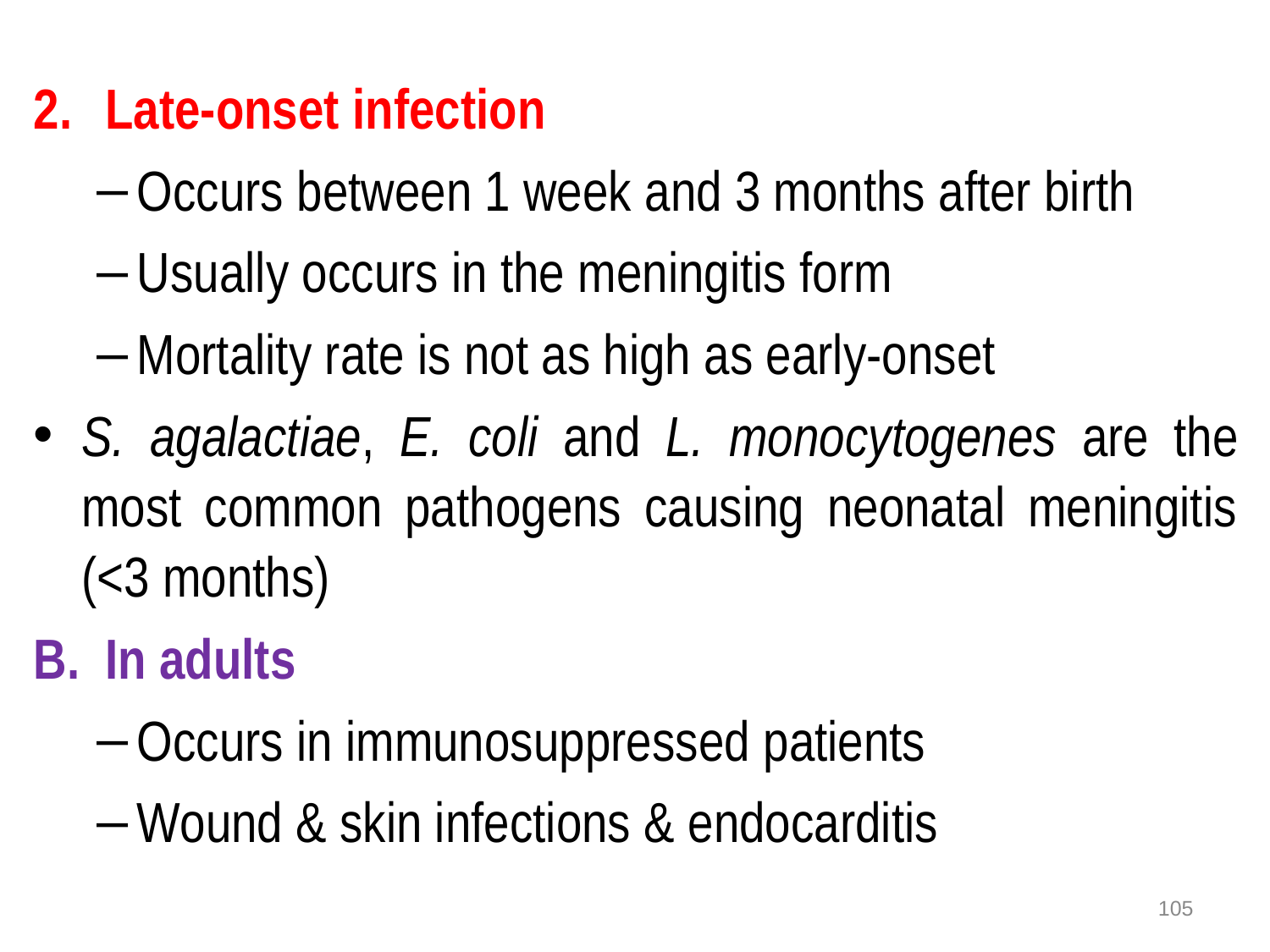

Late-onset infection
Occurs between 1 week and 3 months after birth
Usually occurs in the meningitis form
Mortality rate is not as high as early-onset
S. agalactiae, E. coli and L. monocytogenes are the most common pathogens causing neonatal meningitis (<3 months)
In adults
Occurs in immunosuppressed patients
Wound & skin infections & endocarditis

105